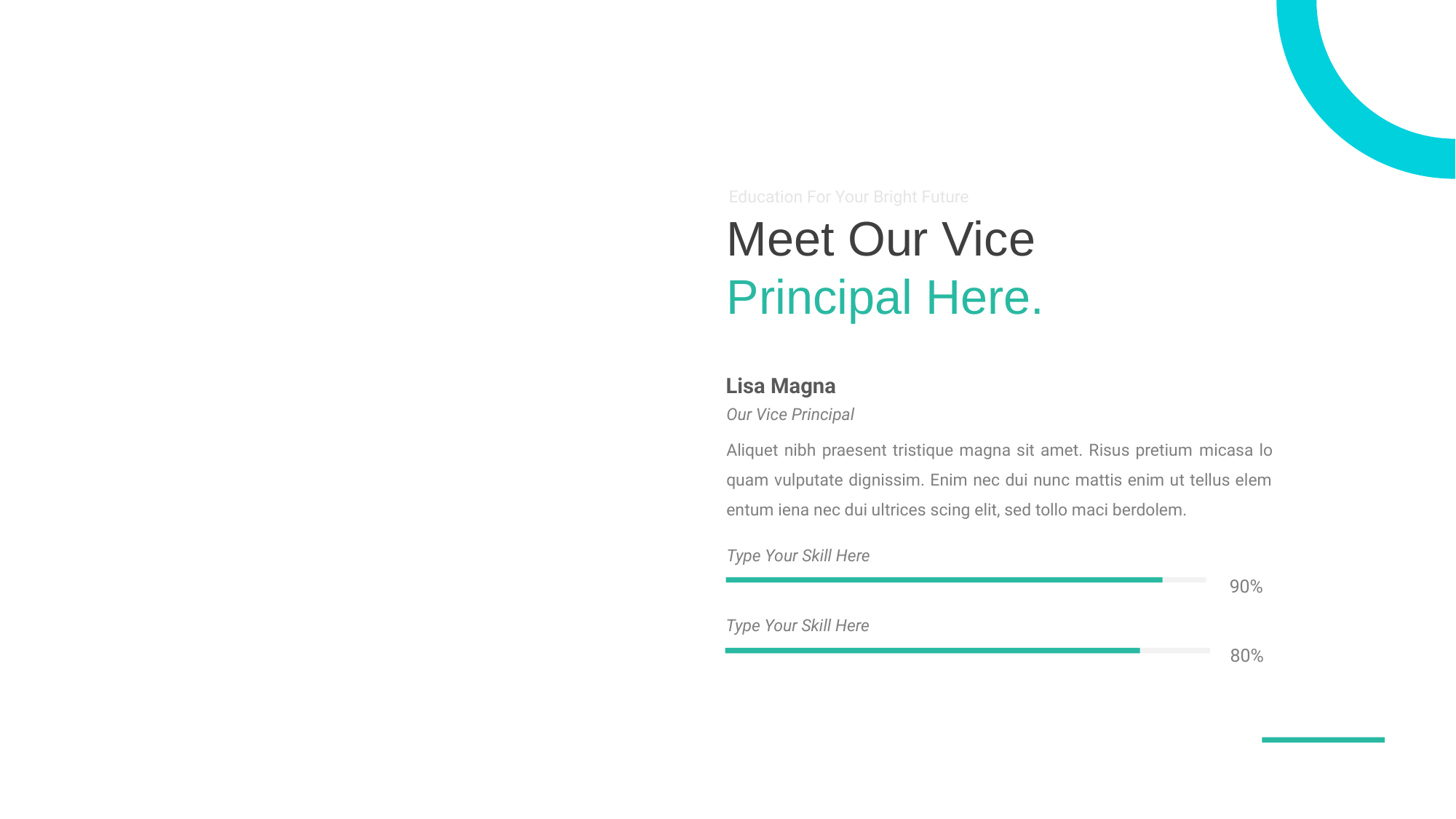

Education For Your Bright Future
Meet Our Vice Principal Here.
Lisa Magna
Our Vice Principal
Aliquet nibh praesent tristique magna sit amet. Risus pretium micasa lo quam vulputate dignissim. Enim nec dui nunc mattis enim ut tellus elem entum iena nec dui ultrices scing elit, sed tollo maci berdolem.
Type Your Skill Here
90%

Type Your Skill Here
80%